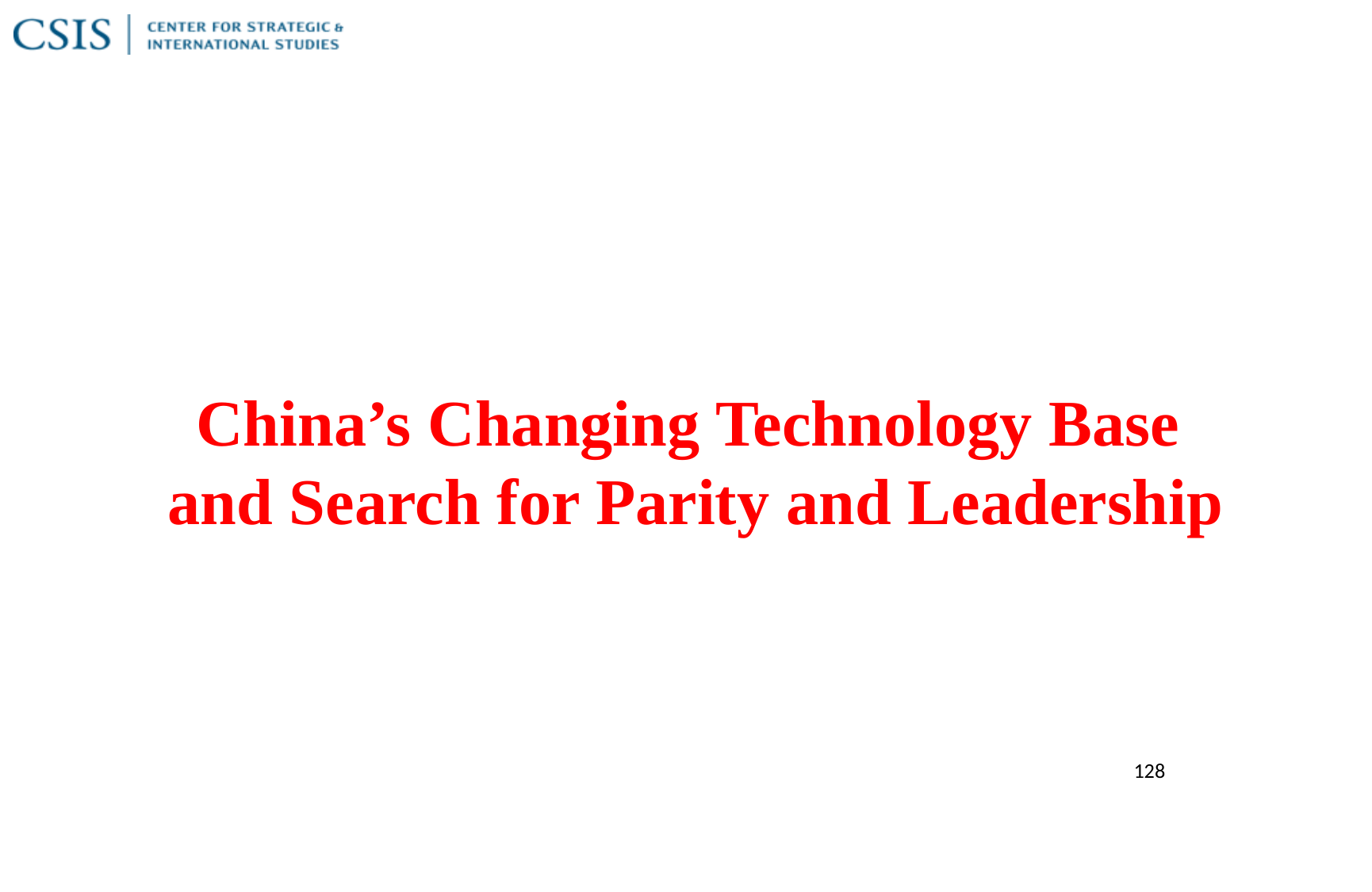

China’s Changing Technology Base
and Search for Parity and Leadership
128